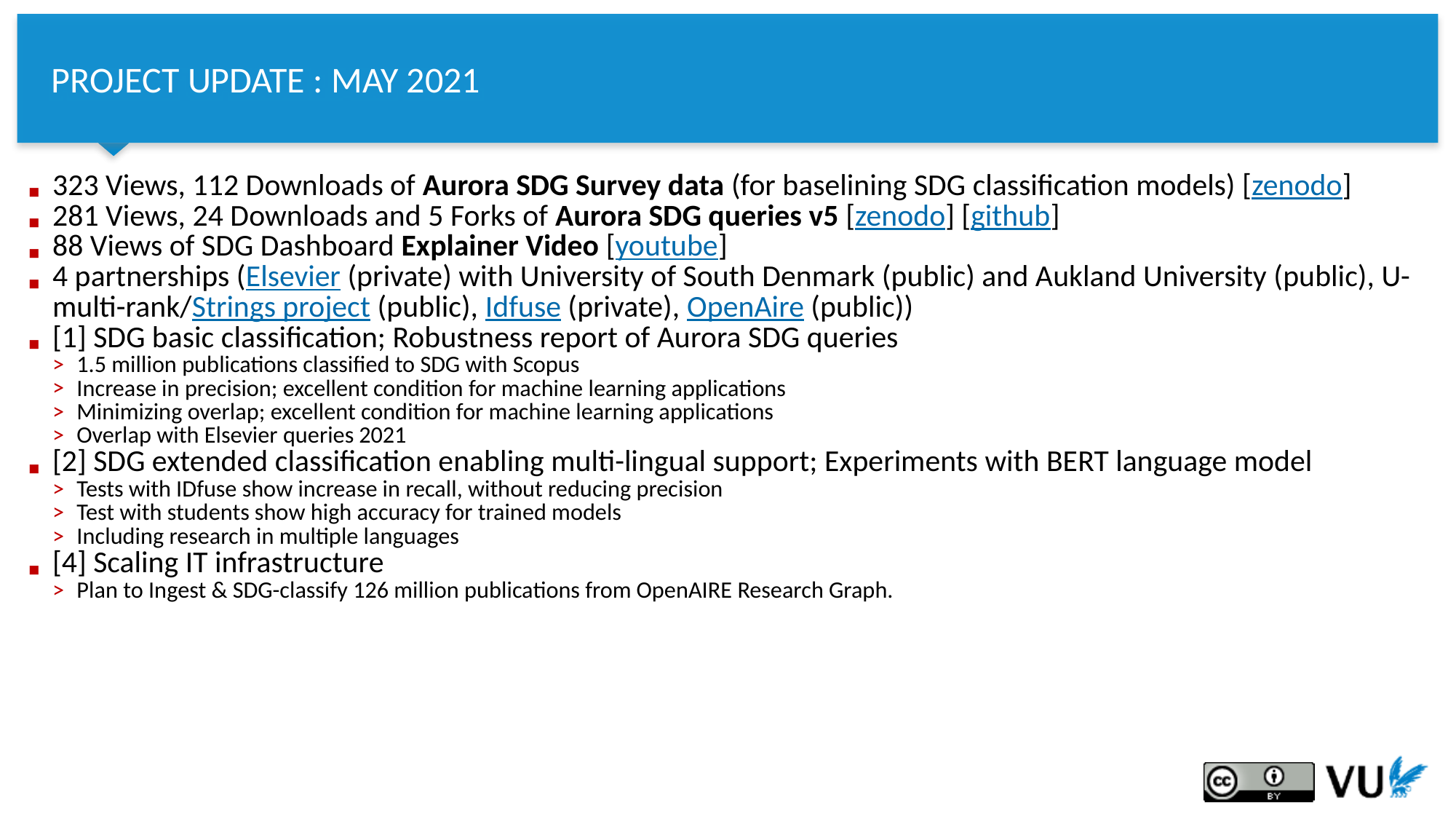

# PROJECT UPDATE : MAY 2021
323 Views, 112 Downloads of Aurora SDG Survey data (for baselining SDG classification models) [zenodo]
281 Views, 24 Downloads and 5 Forks of Aurora SDG queries v5 [zenodo] [github]
88 Views of SDG Dashboard Explainer Video [youtube]
4 partnerships (Elsevier (private) with University of South Denmark (public) and Aukland University (public), U-multi-rank/Strings project (public), Idfuse (private), OpenAire (public))
[1] SDG basic classification; Robustness report of Aurora SDG queries
1.5 million publications classified to SDG with Scopus
Increase in precision; excellent condition for machine learning applications
Minimizing overlap; excellent condition for machine learning applications
Overlap with Elsevier queries 2021
[2] SDG extended classification enabling multi-lingual support; Experiments with BERT language model
Tests with IDfuse show increase in recall, without reducing precision
Test with students show high accuracy for trained models
Including research in multiple languages
[4] Scaling IT infrastructure
Plan to Ingest & SDG-classify 126 million publications from OpenAIRE Research Graph.